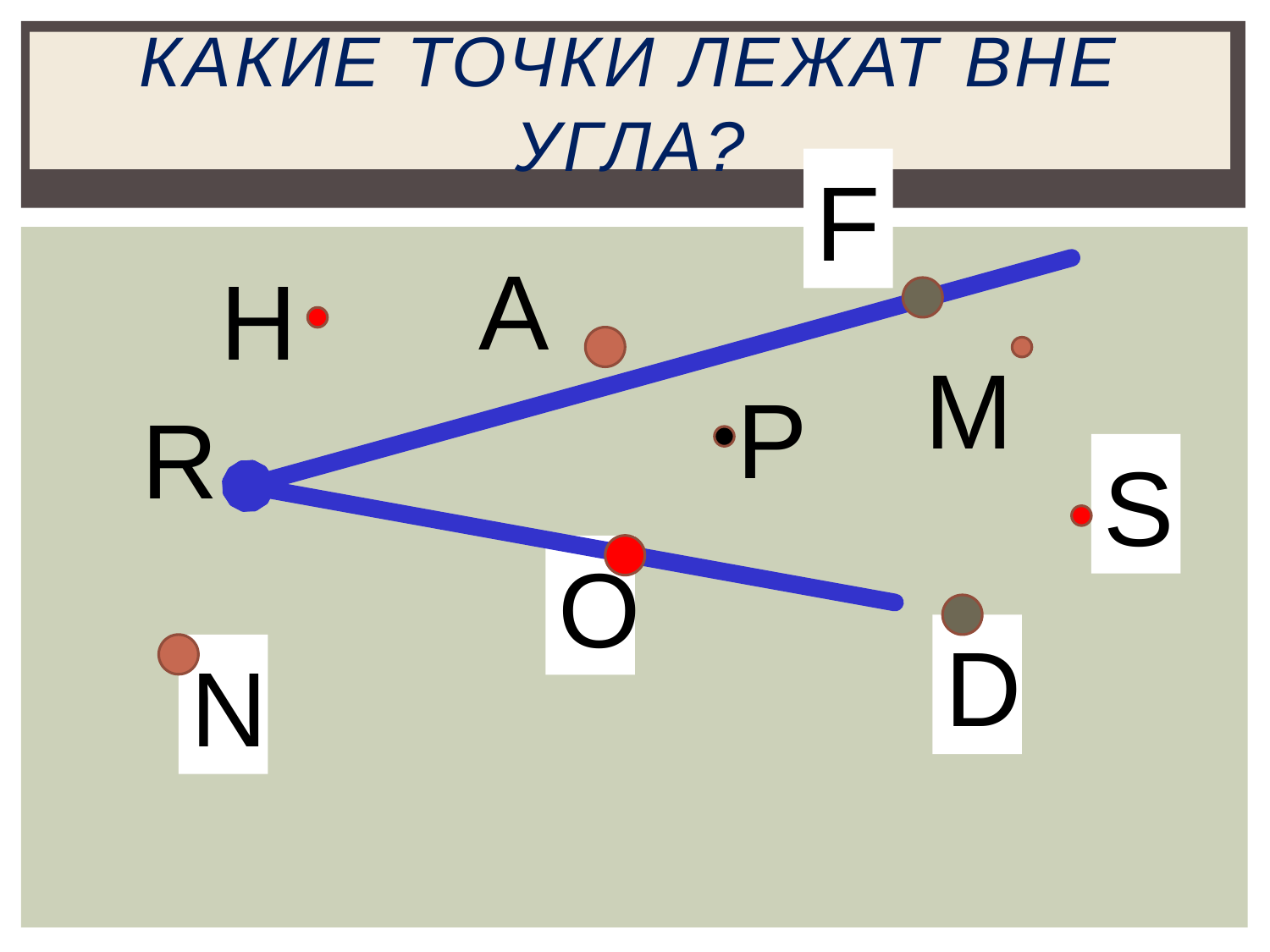

# Какие точки лежат вне угла?
F
А
H

M

P
R

S

O

D

N